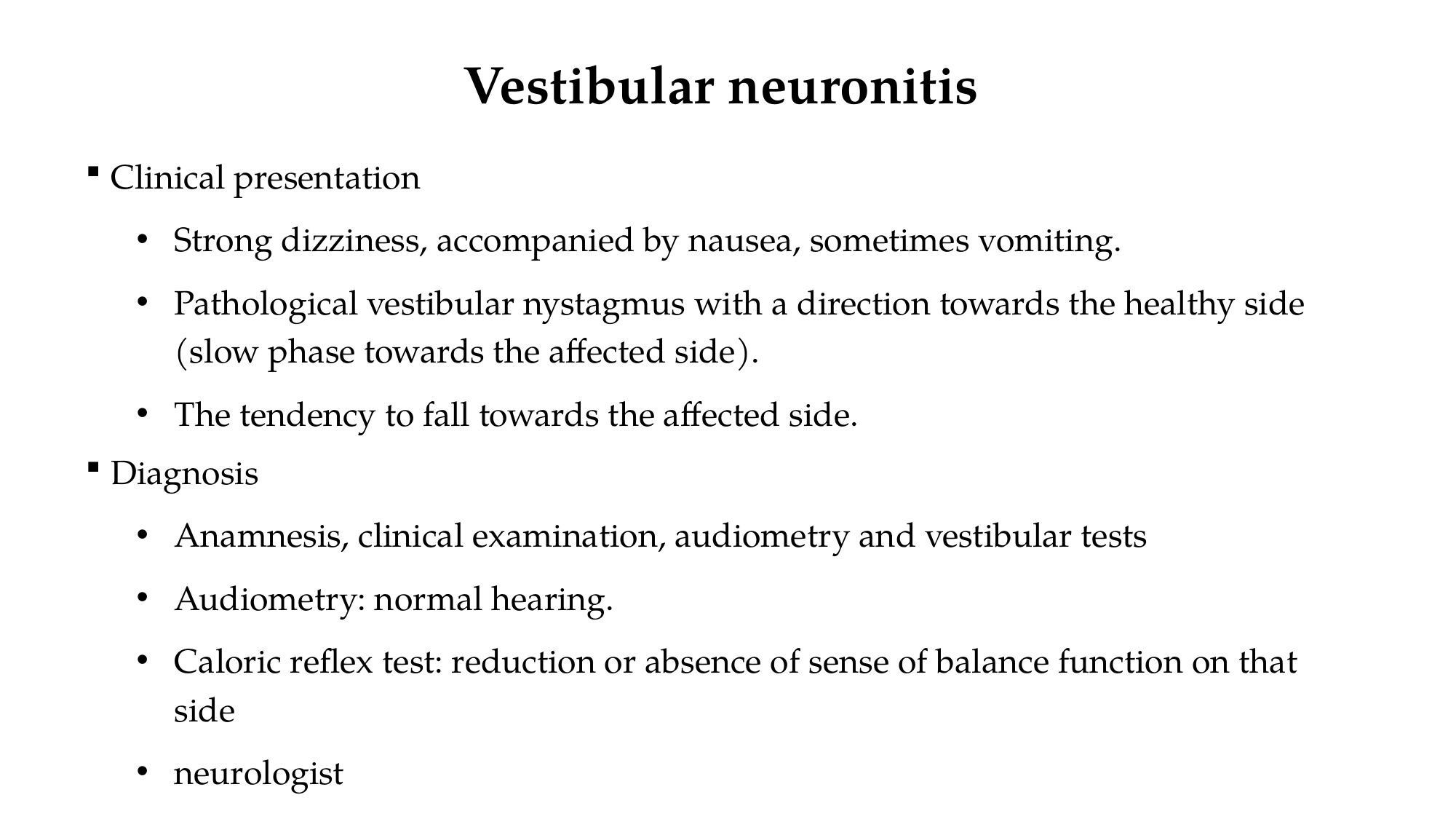

Vestibular neuronitis
Clinical presentation
Strong dizziness, accompanied by nausea, sometimes vomiting.
Pathological vestibular nystagmus with a direction towards the healthy side (slow phase towards the affected side).
The tendency to fall towards the affected side.
Diagnosis
Anamnesis, clinical examination, audiometry and vestibular tests
Audiometry: normal hearing.
Caloric reflex test: reduction or absence of sense of balance function on that side
neurologist